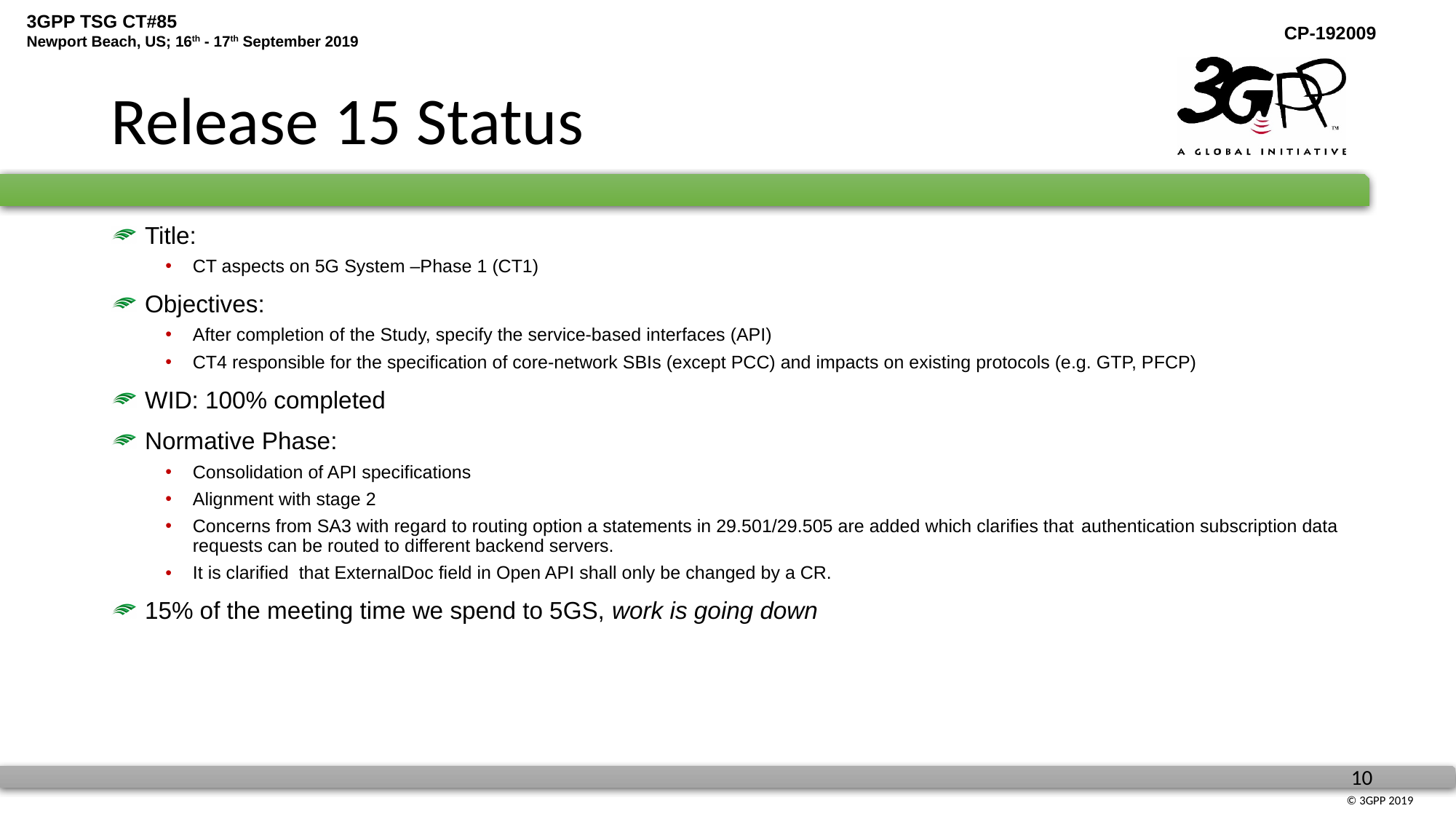

# Release 15 Status
 Title:
CT aspects on 5G System –Phase 1 (CT1)
 Objectives:
After completion of the Study, specify the service-based interfaces (API)
CT4 responsible for the specification of core-network SBIs (except PCC) and impacts on existing protocols (e.g. GTP, PFCP)
 WID: 100% completed
 Normative Phase:
Consolidation of API specifications
Alignment with stage 2
Concerns from SA3 with regard to routing option a statements in 29.501/29.505 are added which clarifies that authentication subscription data requests can be routed to different backend servers.
It is clarified  that ExternalDoc field in Open API shall only be changed by a CR.
 15% of the meeting time we spend to 5GS, work is going down